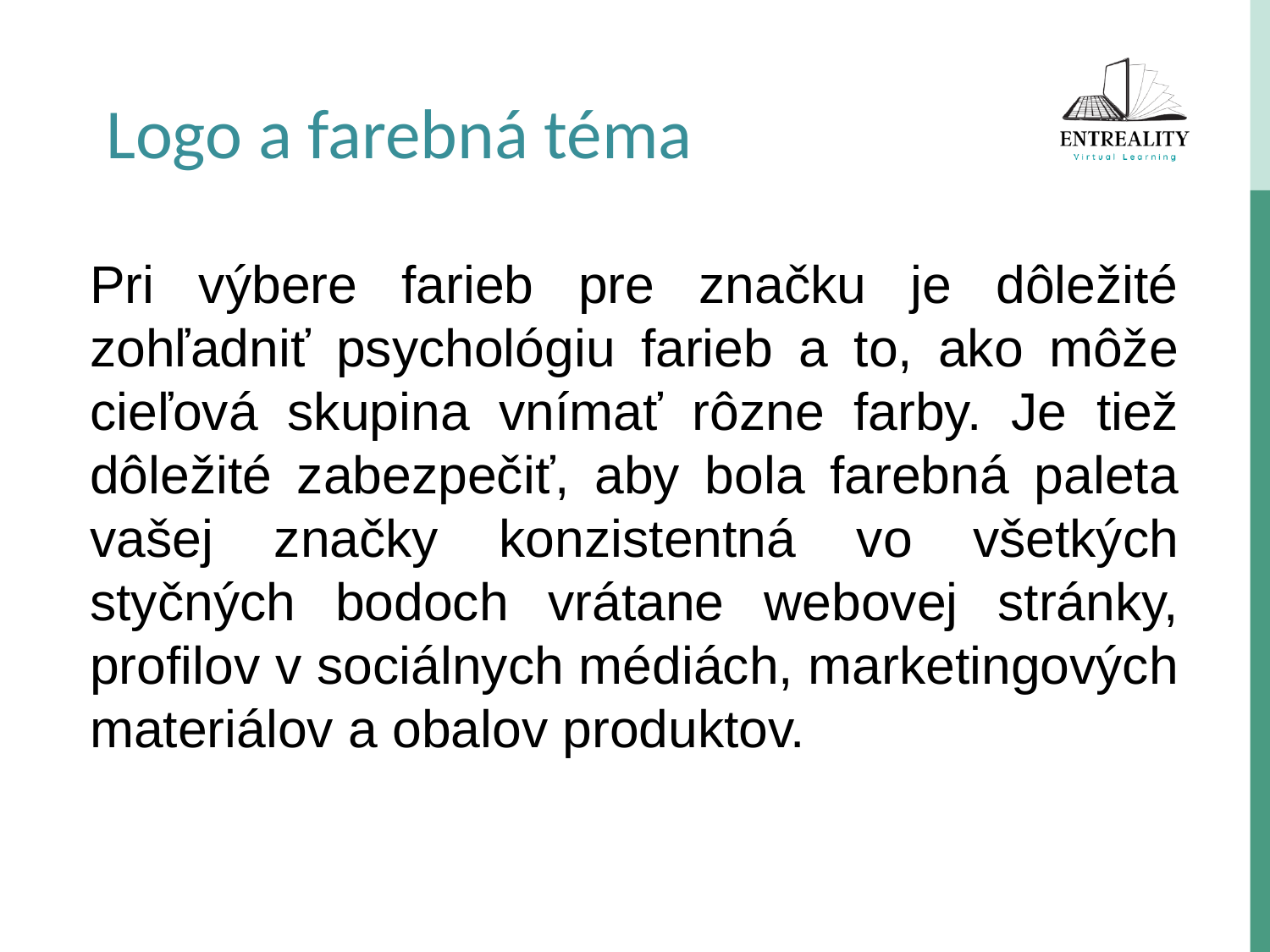

Logo a farebná téma

Pri výbere farieb pre značku je dôležité zohľadniť psychológiu farieb a to, ako môže cieľová skupina vnímať rôzne farby. Je tiež dôležité zabezpečiť, aby bola farebná paleta vašej značky konzistentná vo všetkých styčných bodoch vrátane webovej stránky, profilov v sociálnych médiách, marketingových materiálov a obalov produktov.